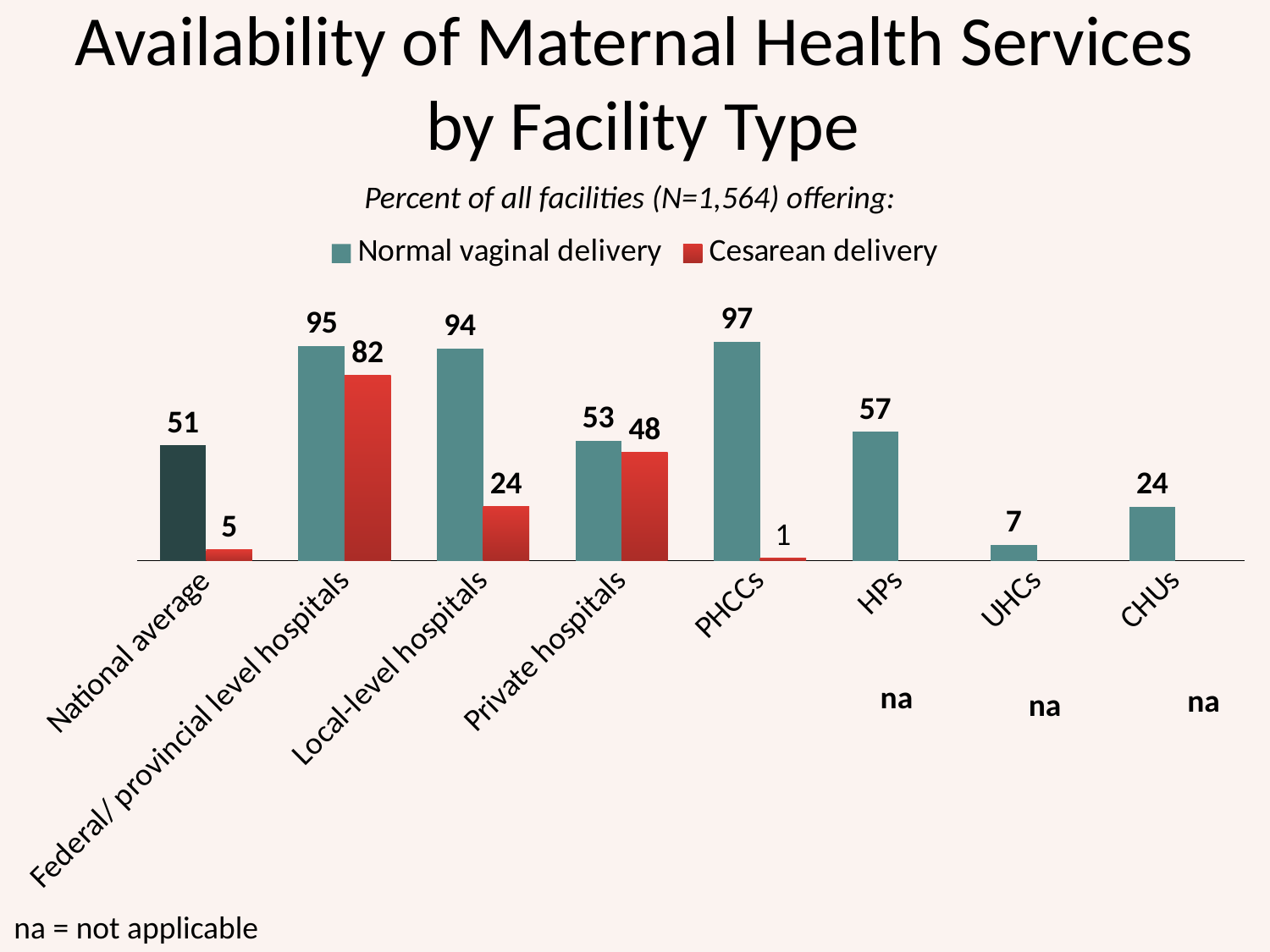

Availability of Maternal Health Services
 by Facility Type
Percent of all facilities (N=1,564) offering:

### Chart

| Category | Normal vaginal delivery | Cesarean delivery |
|---|---|---|
| National average | 51.0 | 5.0 |
| Federal/ provincial level hospitals | 95.0 | 82.0 |
| Local-level hospitals | 94.0 | 24.0 |
| Private hospitals | 53.0 | 48.0 |
| PHCCs | 97.0 | 1.0 |
| HPs | 57.0 | None |
| UHCs | 7.0 | None |
| CHUs | 24.0 | None |
na
na
na = not applicable